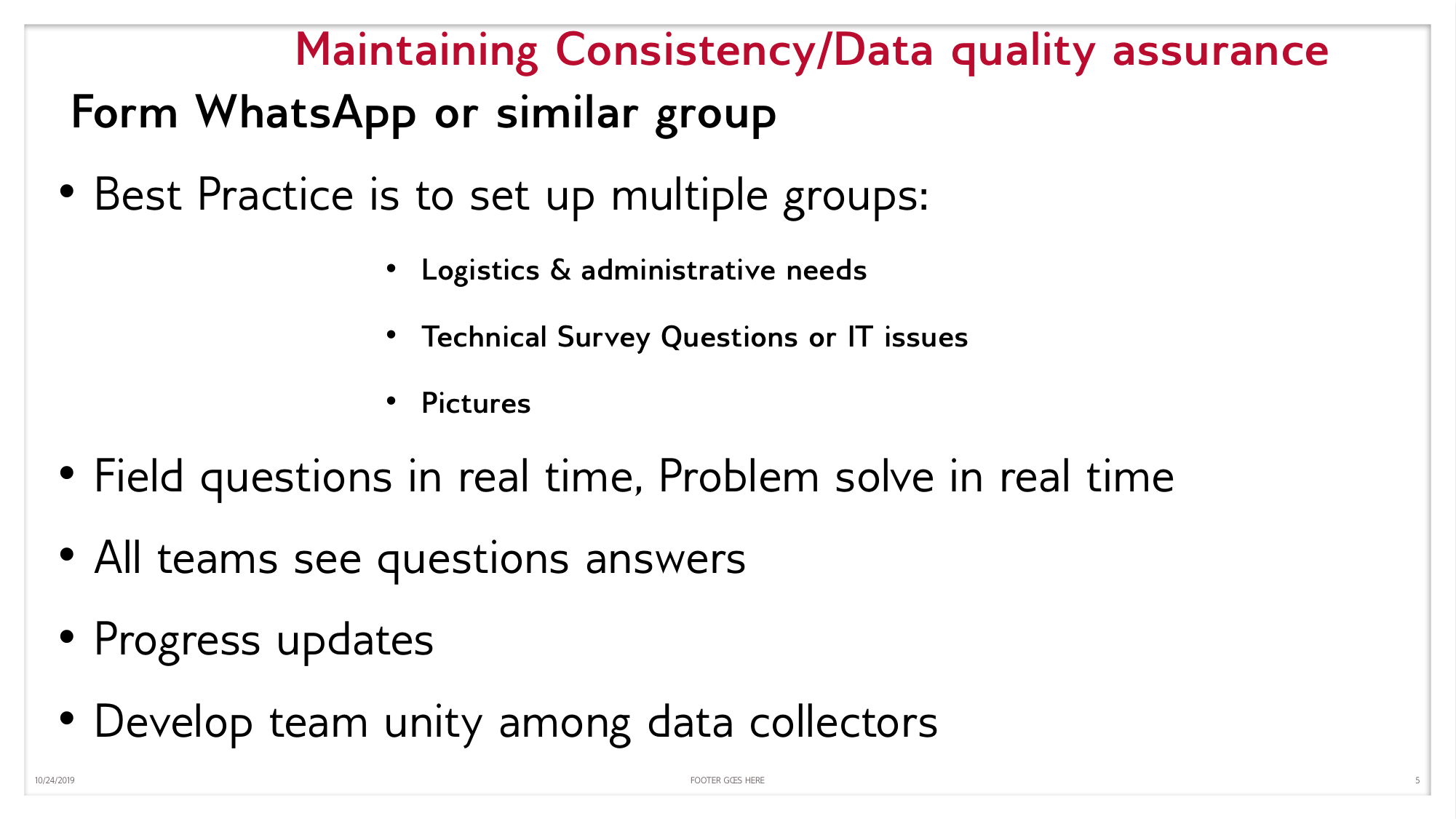

10/24/2019
FOOTER GOES HERE
5
# Maintaining Consistency/Data quality assurance
Form WhatsApp or similar group
Best Practice is to set up multiple groups:
Logistics & administrative needs
Technical Survey Questions or IT issues
Pictures
Field questions in real time, Problem solve in real time
All teams see questions answers
Progress updates
Develop team unity among data collectors